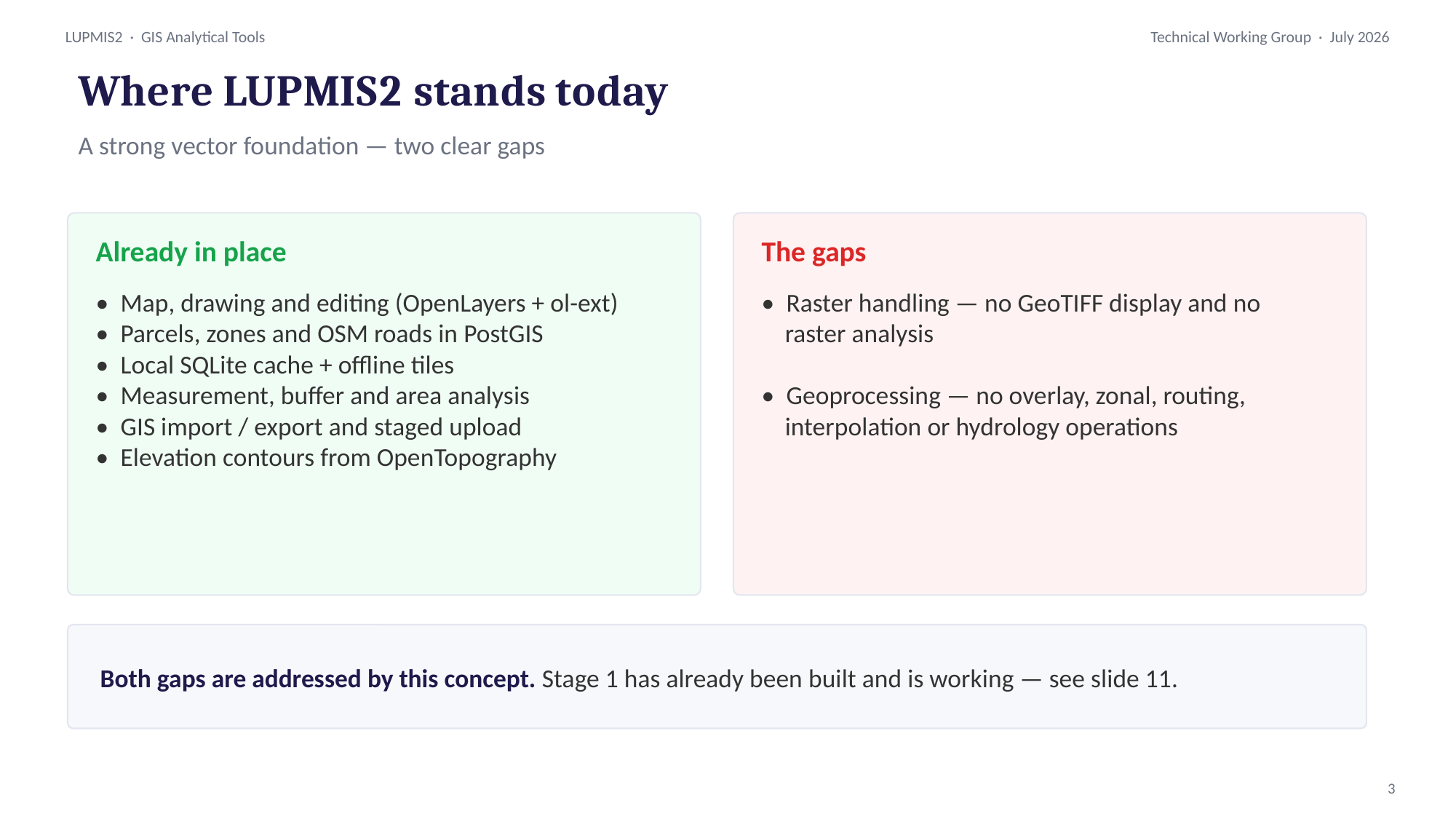

Where LUPMIS2 stands today
A strong vector foundation — two clear gaps

Already in place
The gaps
•  Map, drawing and editing (OpenLayers + ol-ext)
•  Parcels, zones and OSM roads in PostGIS
•  Local SQLite cache + offline tiles
•  Measurement, buffer and area analysis
•  GIS import / export and staged upload
•  Elevation contours from OpenTopography
•  Raster handling — no GeoTIFF display and no
    raster analysis

•  Geoprocessing — no overlay, zonal, routing,
    interpolation or hydrology operations

Both gaps are addressed by this concept. Stage 1 has already been built and is working — see slide 11.
3